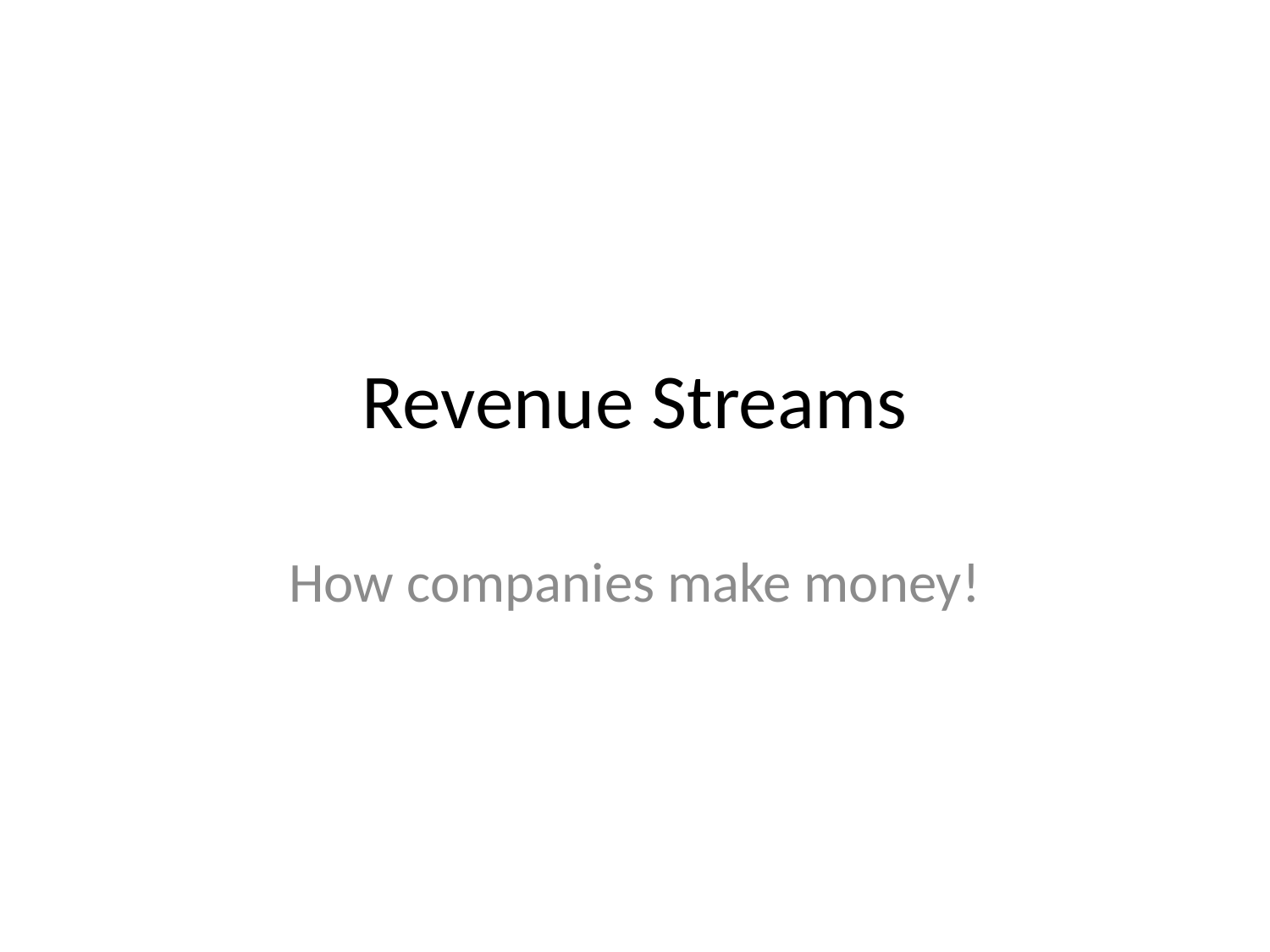

# Revenue Streams
How companies make money!